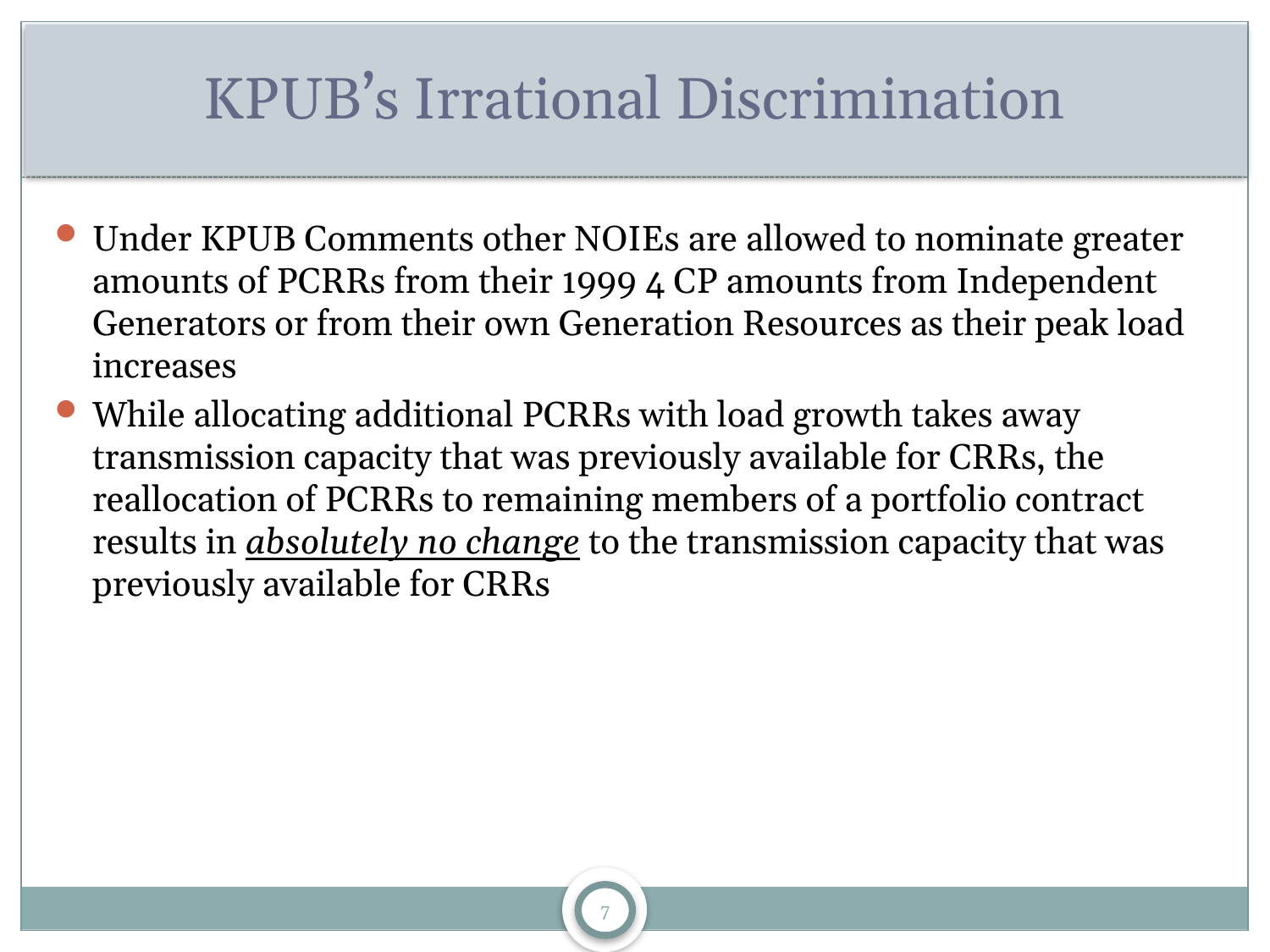

# KPUB’s Irrational Discrimination
Under KPUB Comments other NOIEs are allowed to nominate greater amounts of PCRRs from their 1999 4 CP amounts from Independent Generators or from their own Generation Resources as their peak load increases
While allocating additional PCRRs with load growth takes away transmission capacity that was previously available for CRRs, the reallocation of PCRRs to remaining members of a portfolio contract results in absolutely no change to the transmission capacity that was previously available for CRRs